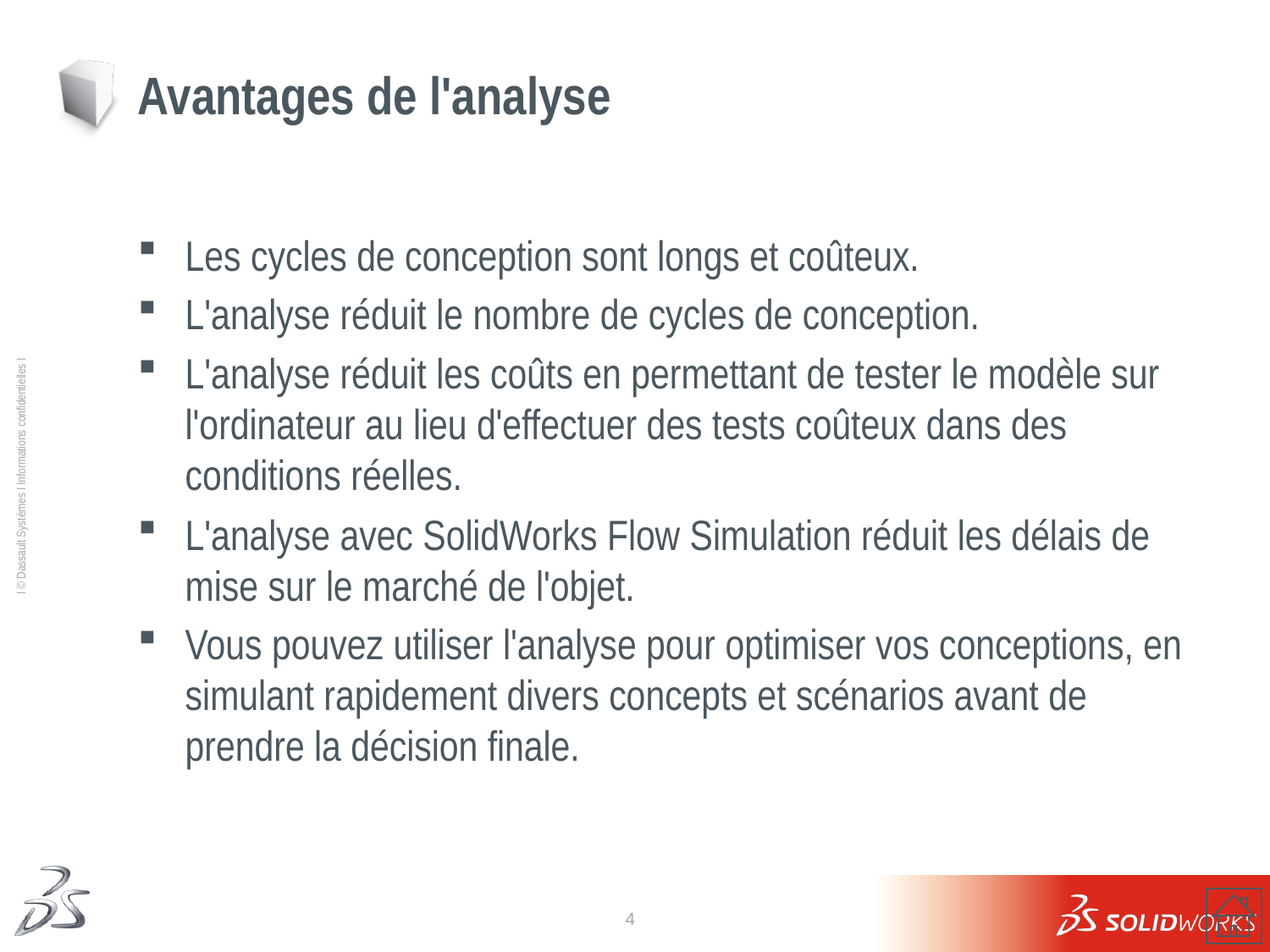

# Avantages de l'analyse
Les cycles de conception sont longs et coûteux.
L'analyse réduit le nombre de cycles de conception.
L'analyse réduit les coûts en permettant de tester le modèle sur l'ordinateur au lieu d'effectuer des tests coûteux dans des conditions réelles.
L'analyse avec SolidWorks Flow Simulation réduit les délais de mise sur le marché de l'objet.
Vous pouvez utiliser l'analyse pour optimiser vos conceptions, en simulant rapidement divers concepts et scénarios avant de prendre la décision finale.